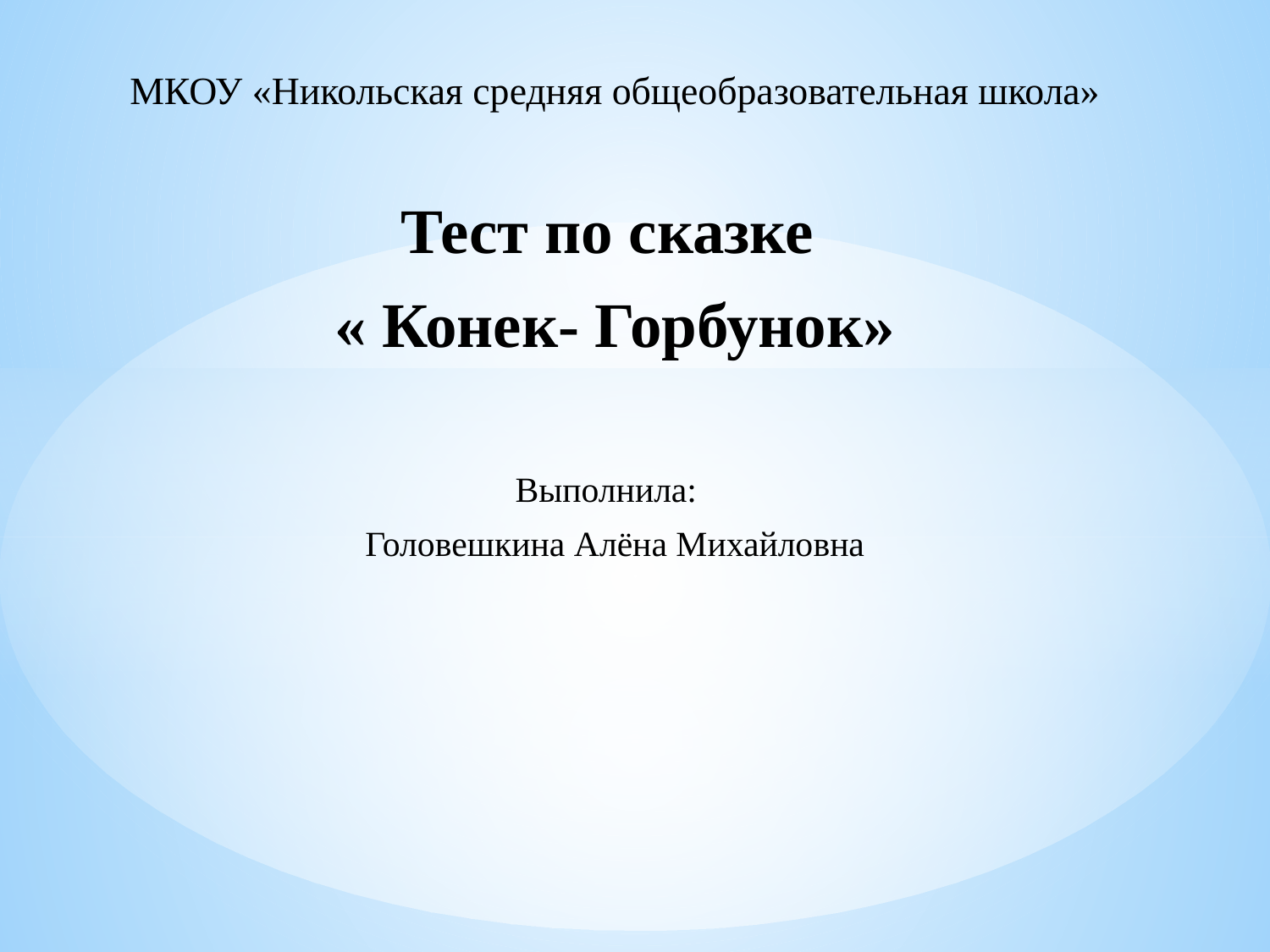

МКОУ «Никольская средняя общеобразовательная школа»

Тест по сказке
« Конек- Горбунок»

Выполнила:
Головешкина Алёна Михайловна